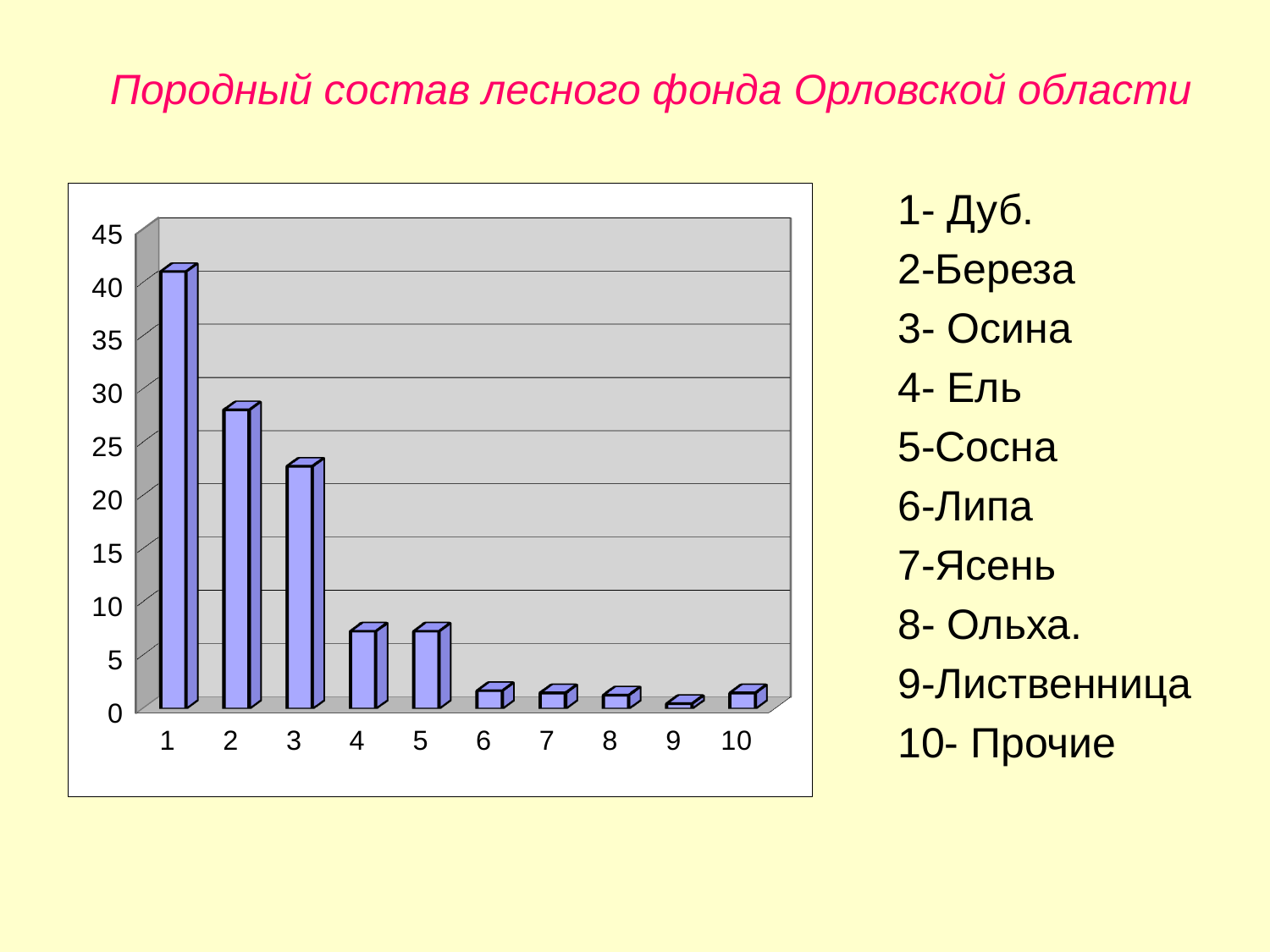

Породный состав лесного фонда Орловской области
1- Дуб.
2-Береза
3- Осина
4- Ель
5-Сосна
6-Липа
7-Ясень
8- Ольха.
9-Лиственница
10- Прочие

[unsupported chart]